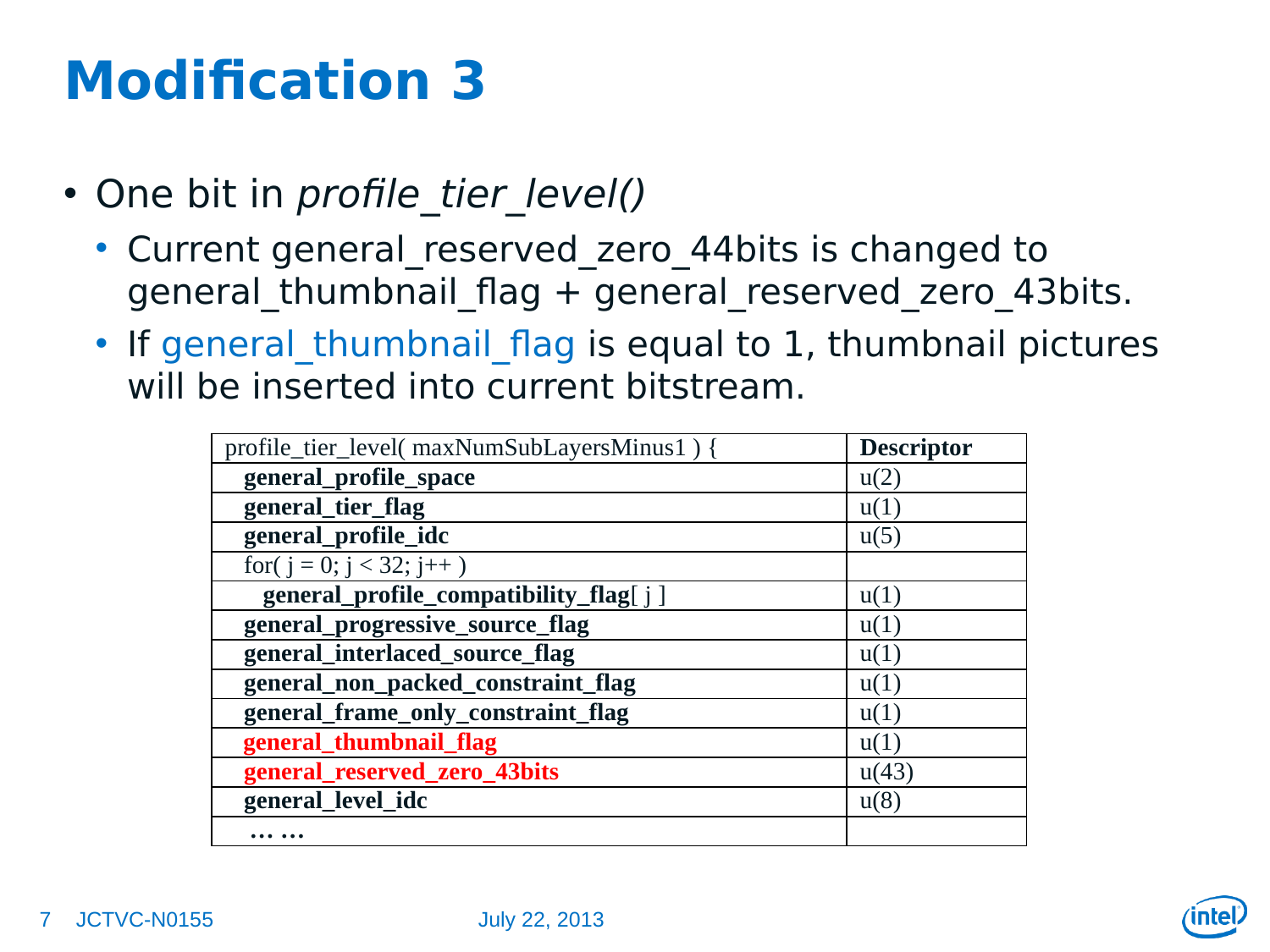

# Modification 3
One bit in profile_tier_level()
Current general_reserved_zero_44bits is changed to general_thumbnail_flag + general_reserved_zero_43bits.
If general_thumbnail_flag is equal to 1, thumbnail pictures will be inserted into current bitstream.
| profile\_tier\_level( maxNumSubLayersMinus1 ) { | Descriptor |
| --- | --- |
| general\_profile\_space | u(2) |
| general\_tier\_flag | u(1) |
| general\_profile\_idc | u(5) |
| for( j = 0; j < 32; j++ ) |  |
| general\_profile\_compatibility\_flag[ j ] | u(1) |
| general\_progressive\_source\_flag | u(1) |
| general\_interlaced\_source\_flag | u(1) |
| general\_non\_packed\_constraint\_flag | u(1) |
| general\_frame\_only\_constraint\_flag | u(1) |
| general\_thumbnail\_flag | u(1) |
| general\_reserved\_zero\_43bits | u(43) |
| general\_level\_idc | u(8) |
| … … |  |
7
JCTVC-N0155
July 22, 2013